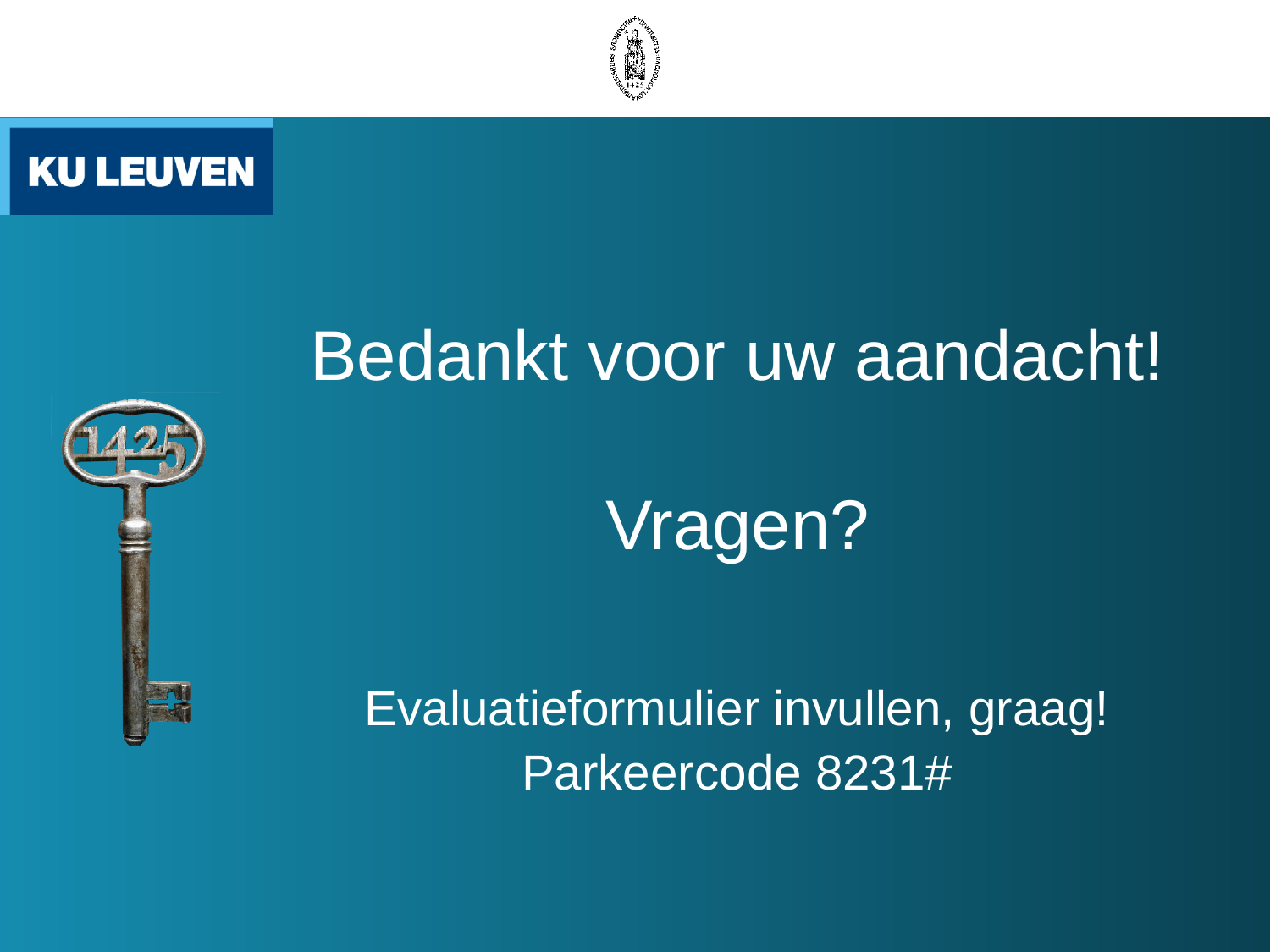

# Bedankt voor uw aandacht! Vragen?
Evaluatieformulier invullen, graag!
Parkeercode 8231#